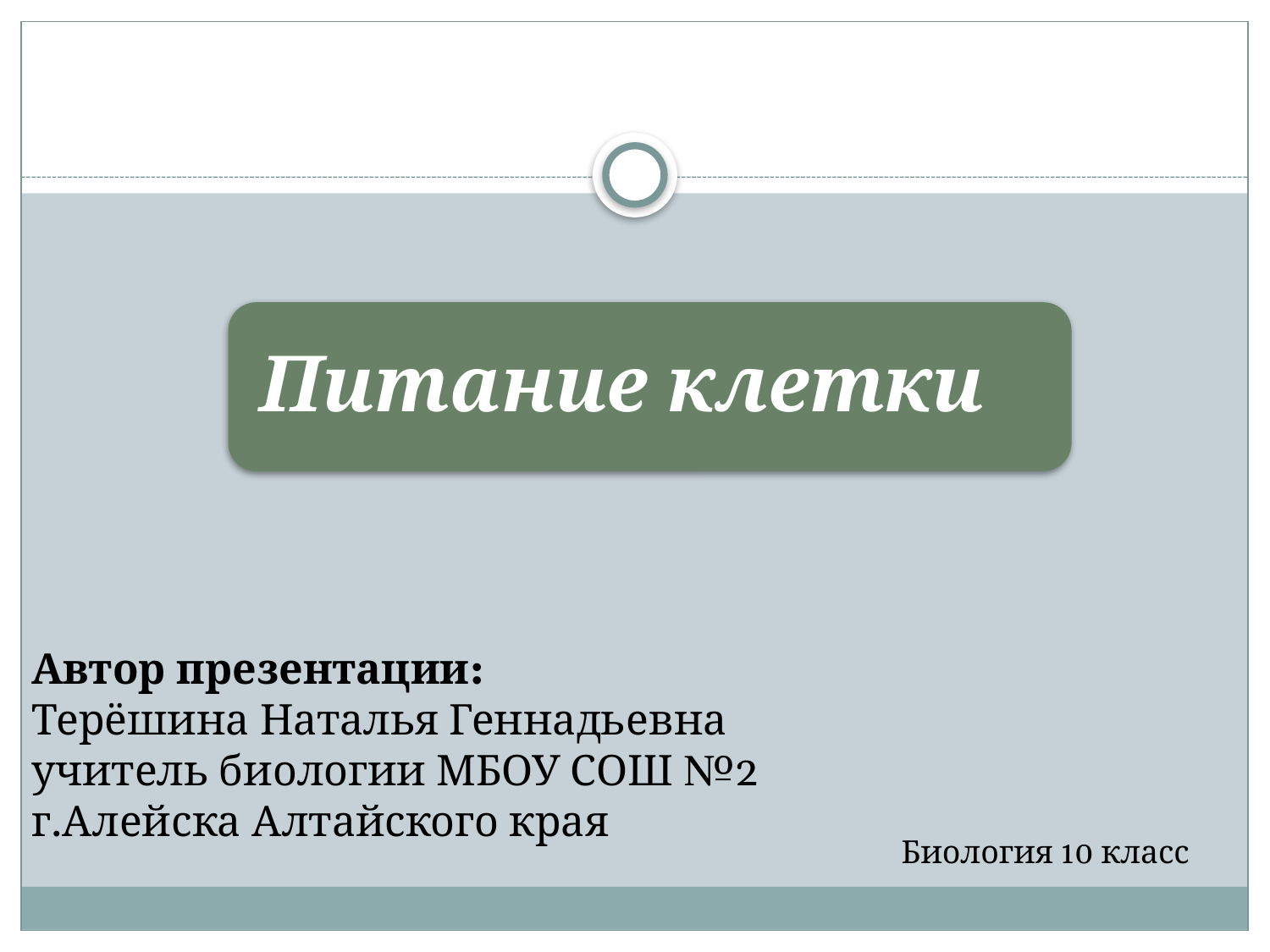

Питание клетки
Автор презентации:
Терёшина Наталья Геннадьевна
учитель биологии МБОУ СОШ №2
г.Алейска Алтайского края
Биология 10 класс